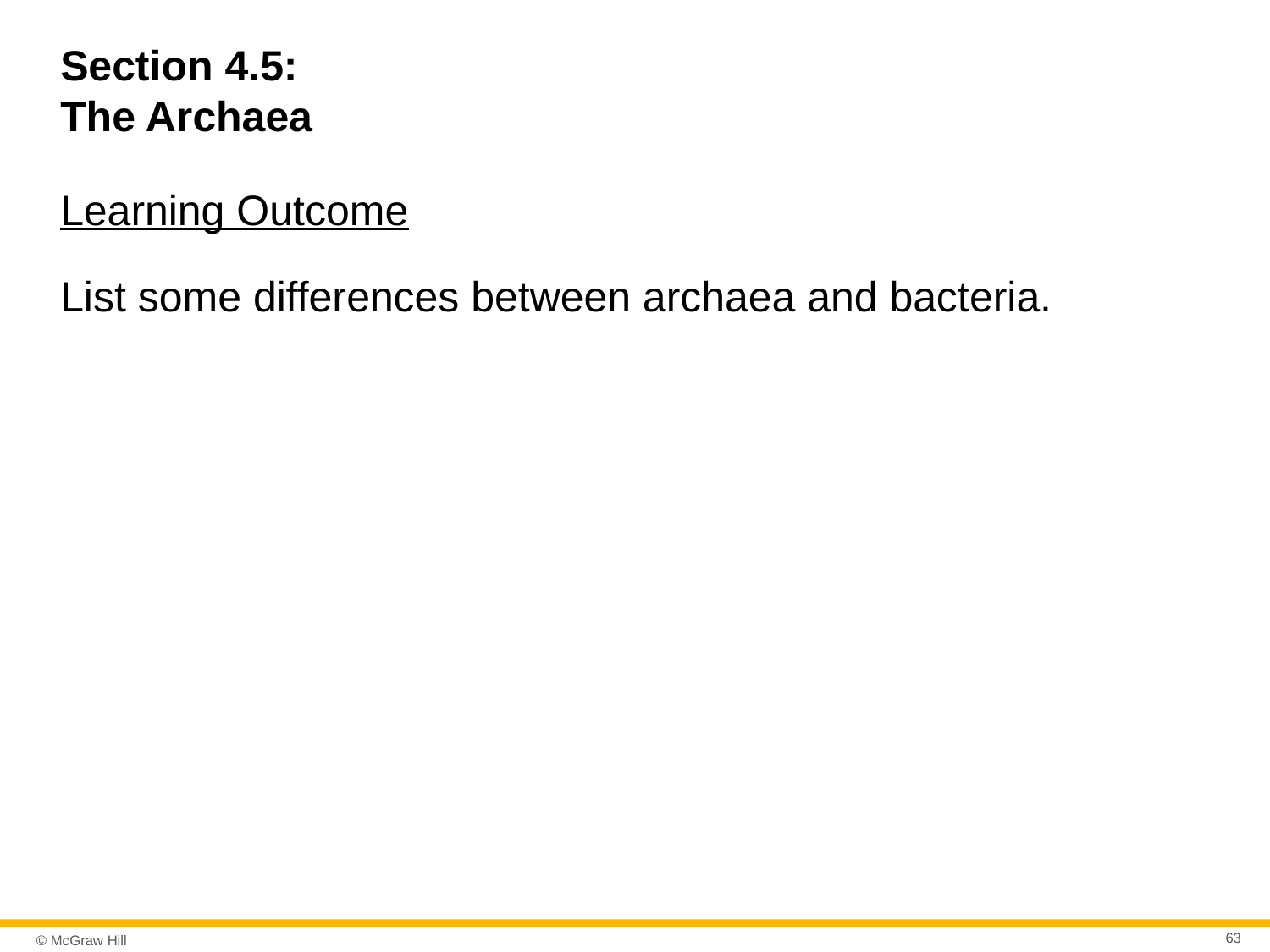

# Section 4.5: The Archaea
Learning Outcome
List some differences between archaea and bacteria.